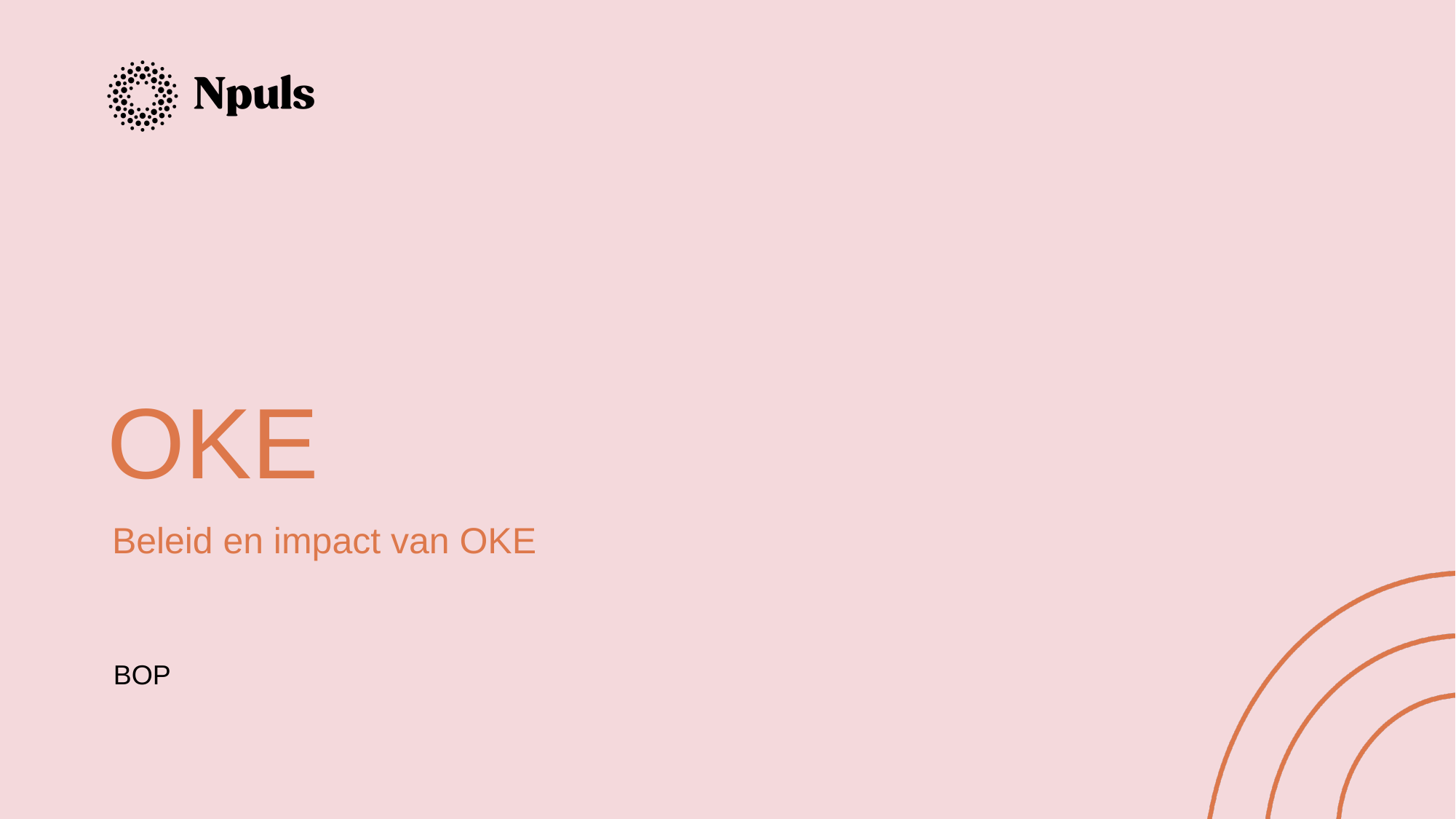

# OKE
Beleid en impact van OKE
BOP